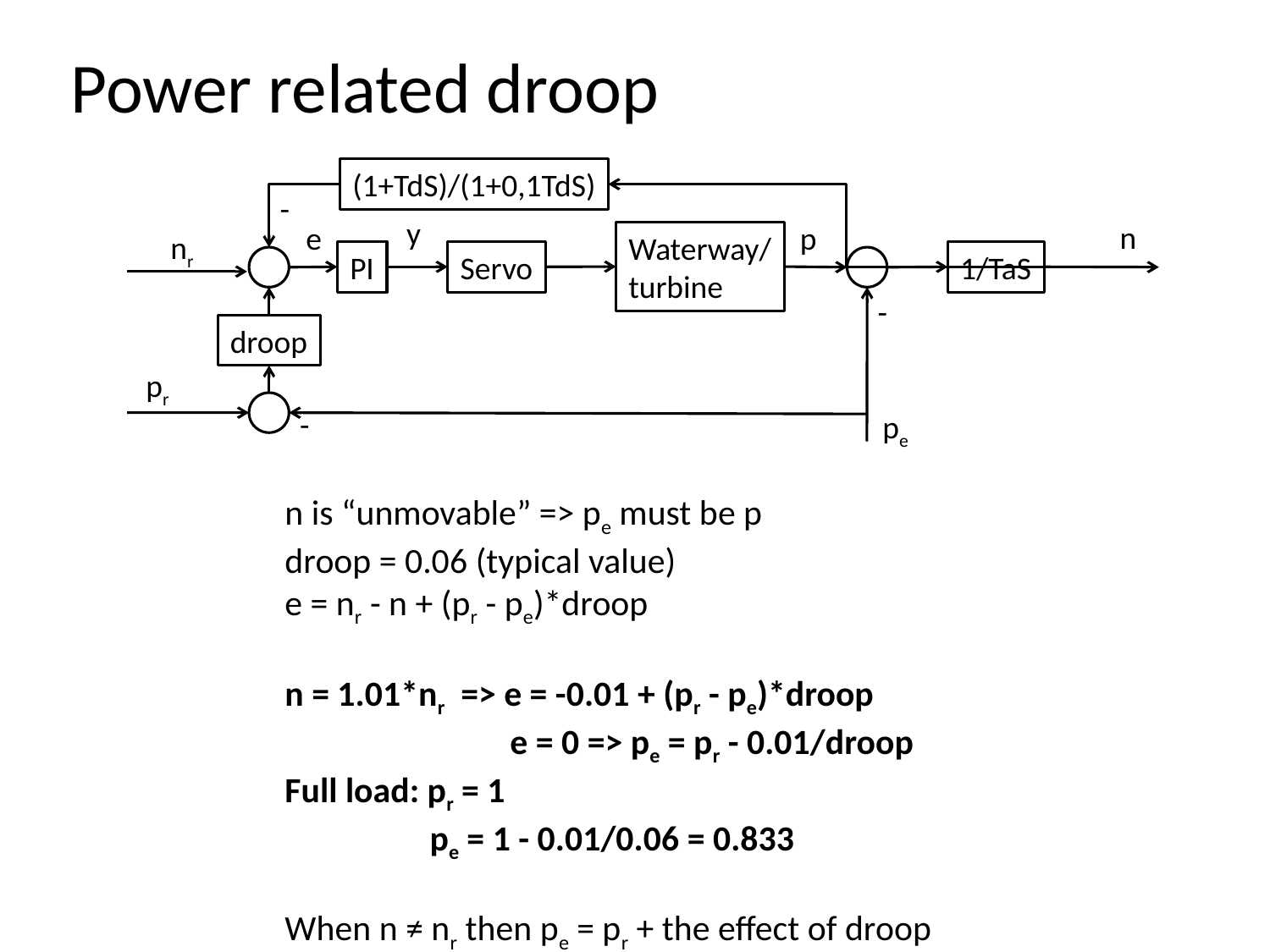

Power related droop
(1+TdS)/(1+0,1TdS)
-
y
n
e
p
nr
Waterway/
turbine
PI
Servo
1/TaS

-
droop
pr

-
pe
n is “unmovable” => pe must be p
droop = 0.06 (typical value)
e = nr - n + (pr - pe)*droop

n = 1.01*nr  => e = -0.01 + (pr - pe)*droop
                            e = 0 => pe = pr - 0.01/droop
Full load: pr = 1
                  pe = 1 - 0.01/0.06 = 0.833

When n ≠ nr then pe = pr + the effect of droop